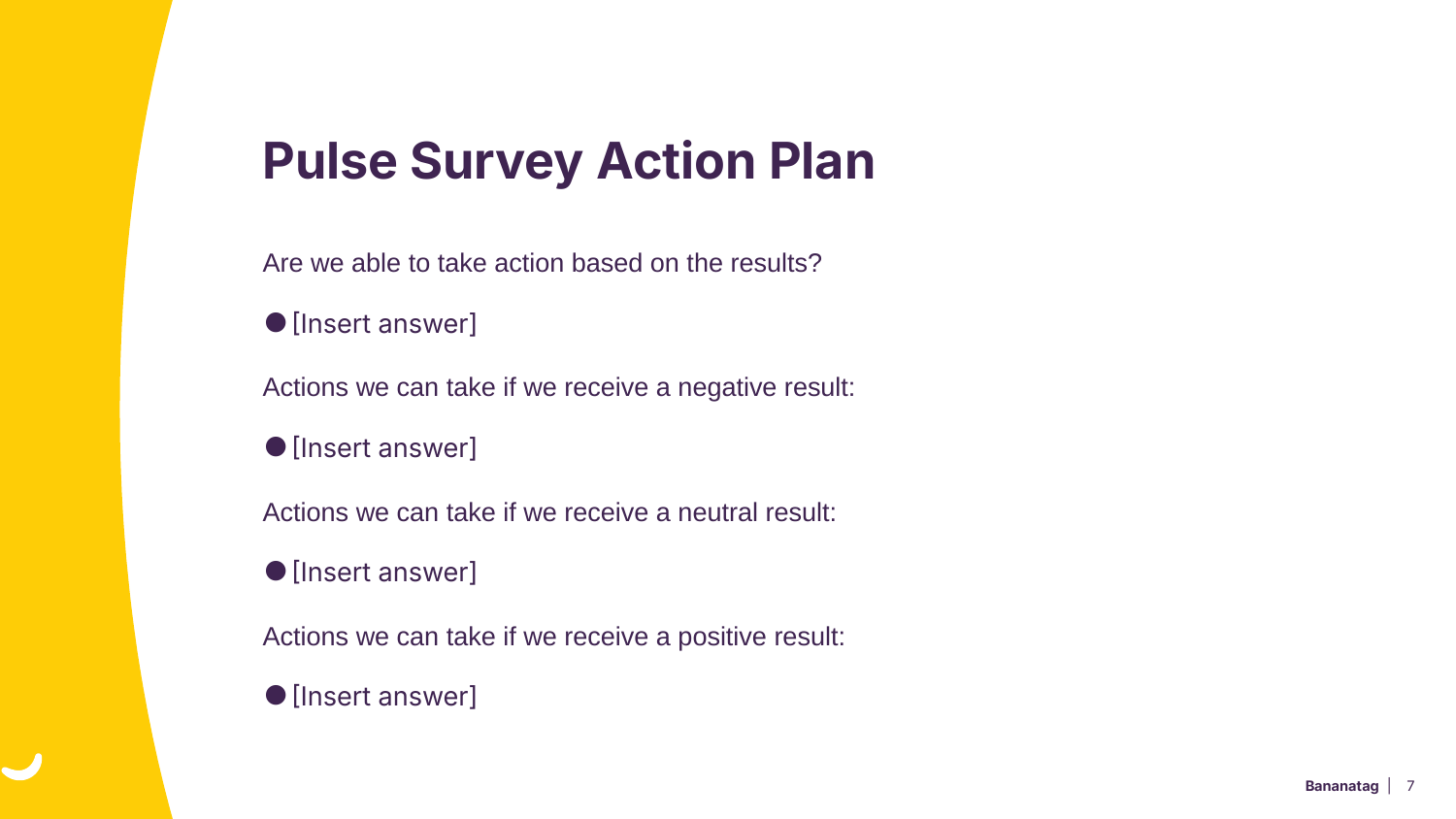

Pulse Survey Action Plan
Are we able to take action based on the results?
[Insert answer]
Actions we can take if we receive a negative result:
[Insert answer]
Actions we can take if we receive a neutral result:
[Insert answer]
Actions we can take if we receive a positive result:
[Insert answer]